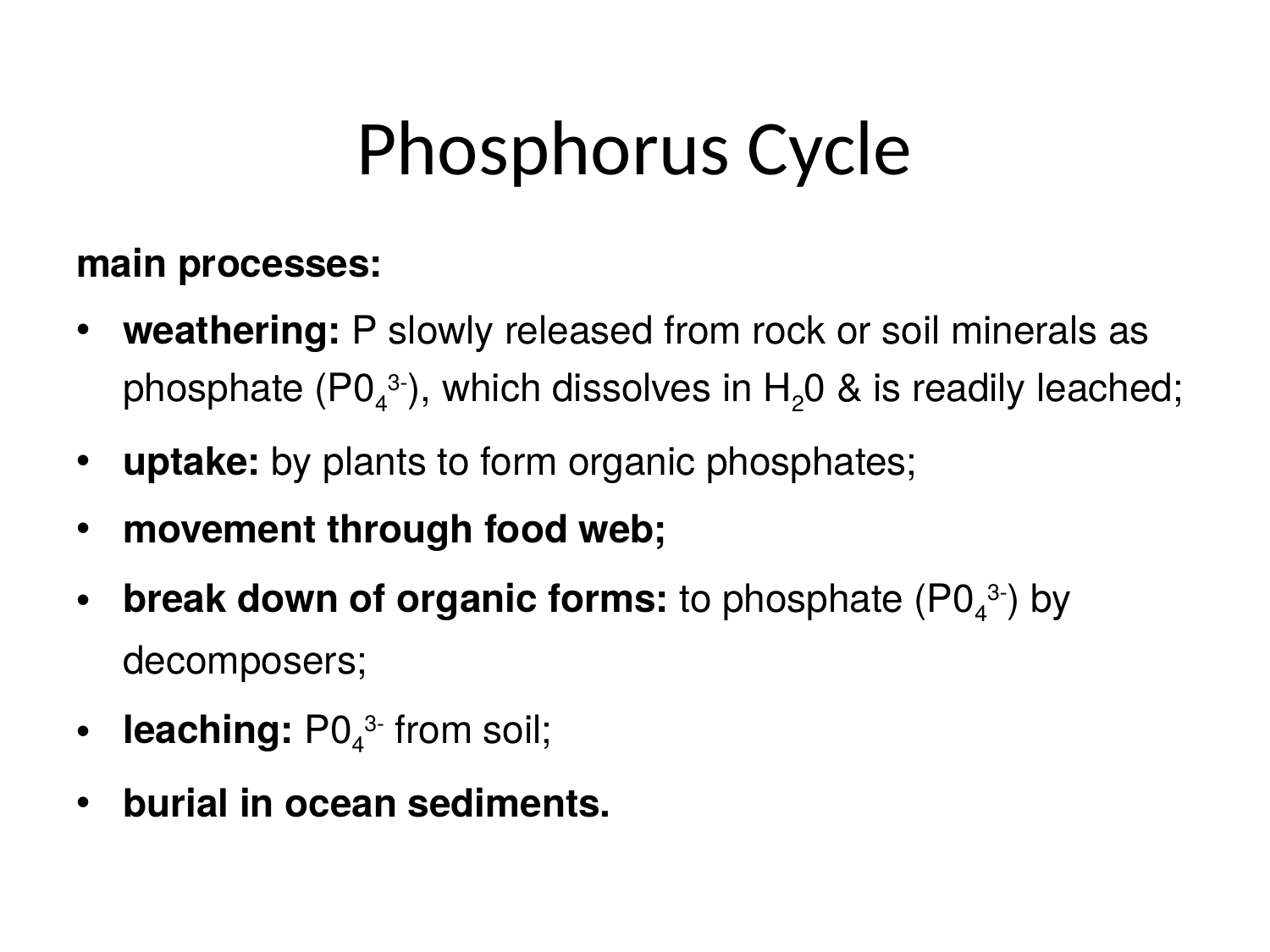

# Phosphorus Cycle
main processes:
weathering: P slowly released from rock or soil minerals as phosphate (P043-), which dissolves in H20 & is readily leached;
uptake: by plants to form organic phosphates;
movement through food web;
break down of organic forms: to phosphate (P043-) by decomposers;
leaching: P043- from soil;
burial in ocean sediments.